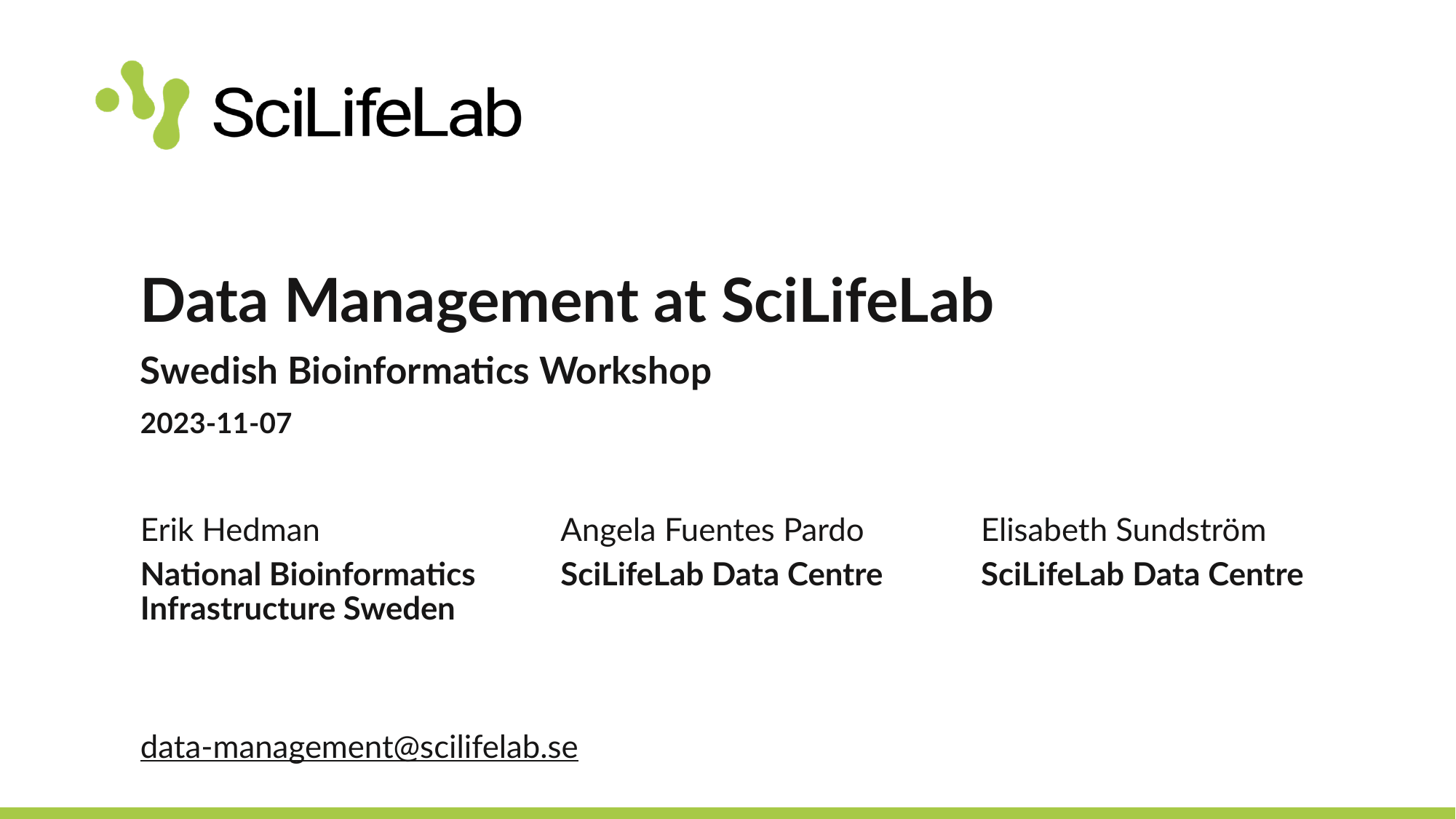

# Data Management at SciLifeLab

Swedish Bioinformatics Workshop

2023-11-07
Erik Hedman

National Bioinformatics Infrastructure Sweden
Angela Fuentes Pardo

SciLifeLab Data Centre
Elisabeth Sundström
SciLifeLab Data Centre

data-management@scilifelab.se